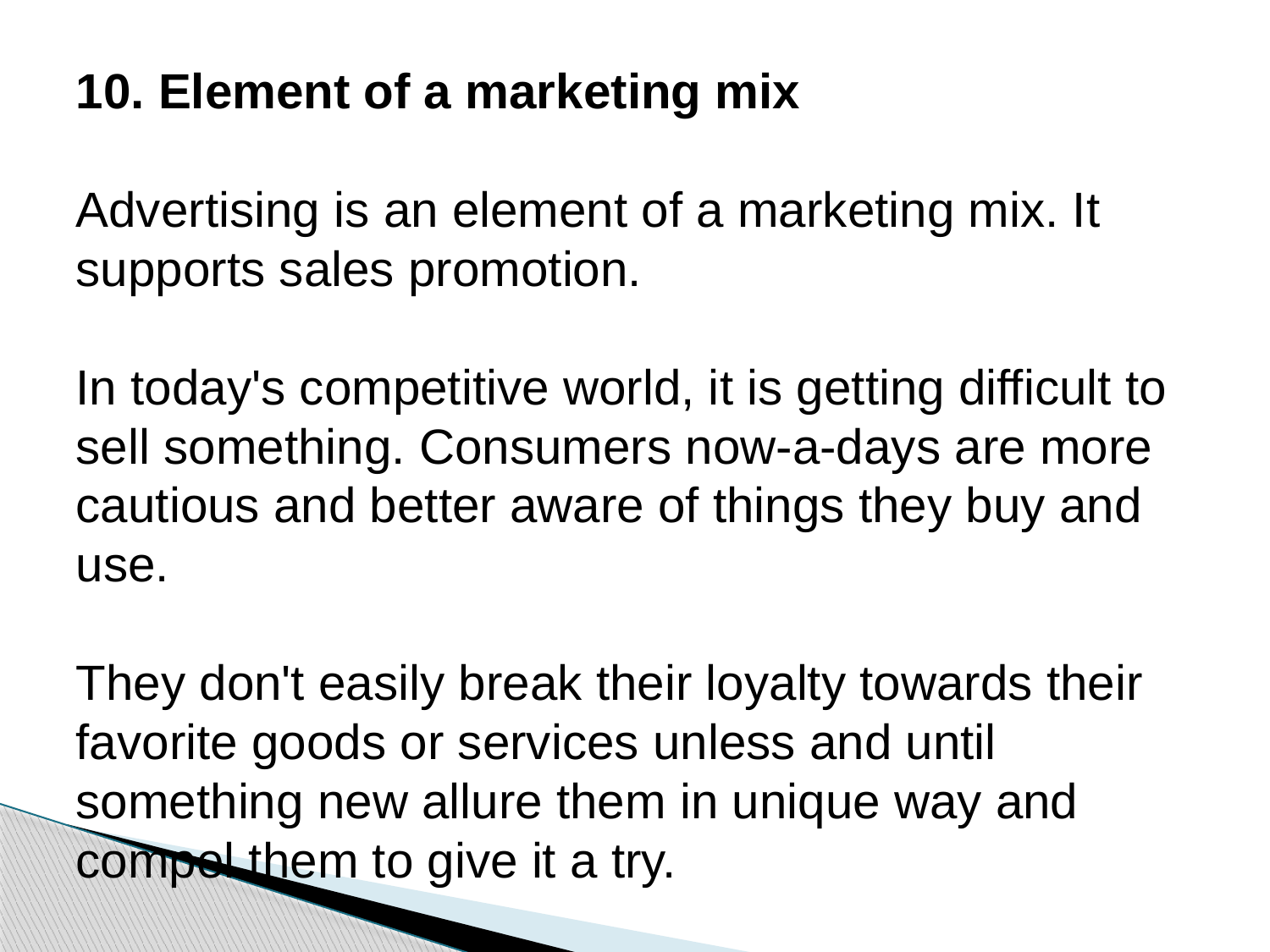

10. Element of a marketing mix
Advertising is an element of a marketing mix. It supports sales promotion.

In today's competitive world, it is getting difficult to sell something. Consumers now-a-days are more cautious and better aware of things they buy and use.

They don't easily break their loyalty towards their favorite goods or services unless and until something new allure them in unique way and compel them to give it a try.